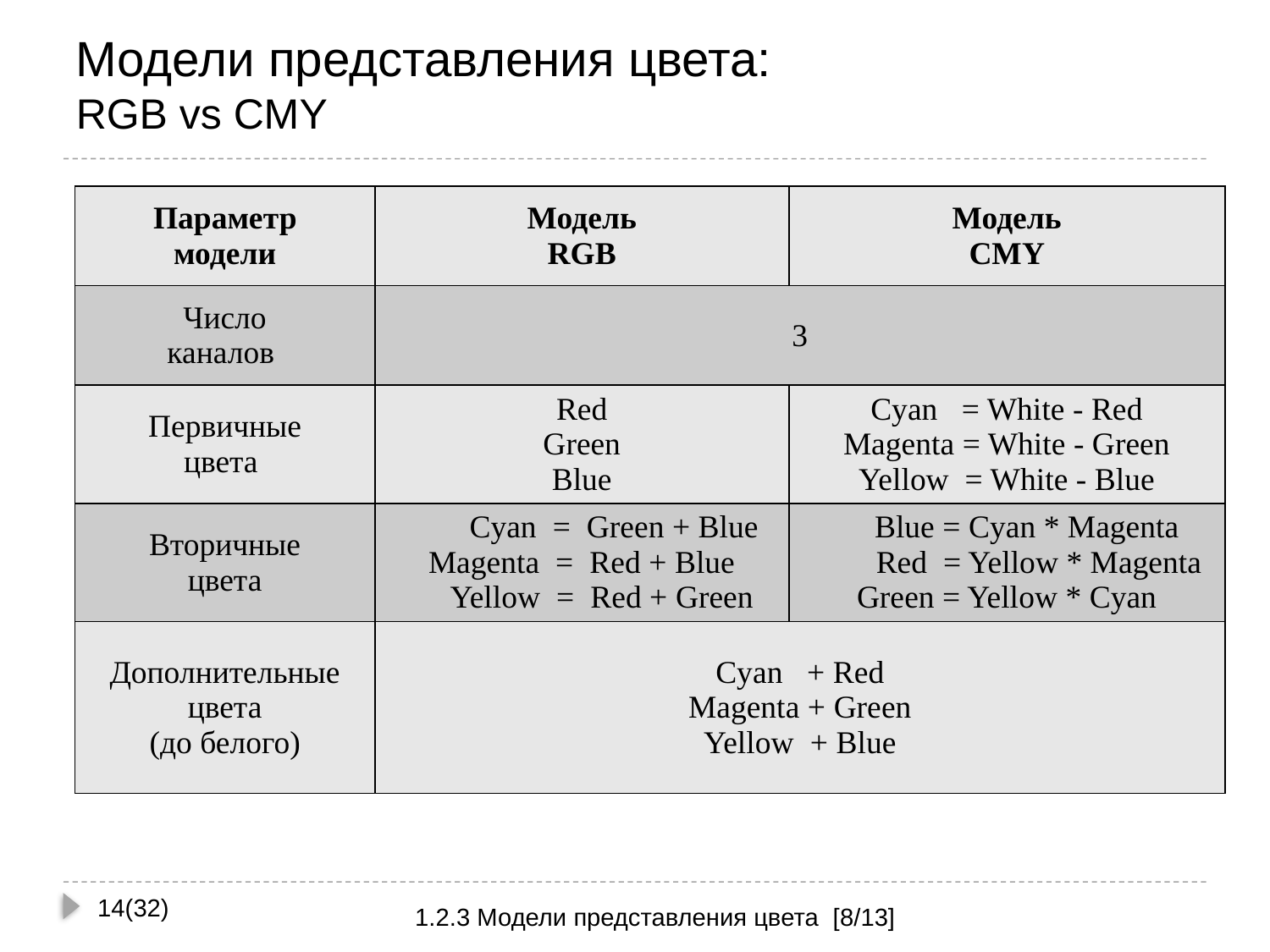

# Модели представления цвета: RGB vs CMY
| Параметр модели | Модель RGB | Модель CMY |
| --- | --- | --- |
| Число каналов | 3 |  |
| Первичные цвета | Red Green Blue | Cyan = White - Red Magenta = White - Green Yellow = White - Blue |
| Вторичные цвета | Cyan = Green + Blue Magenta = Red + Blue Yellow = Red + Green | Blue = Cyan \* Magenta Red = Yellow \* Magenta Green = Yellow \* Cyan |
| Дополнительные цвета (до белого) | Cyan + Red Magenta + Green Yellow + Blue |  |
14(32)
1.2.3 Модели представления цвета  [8/13]